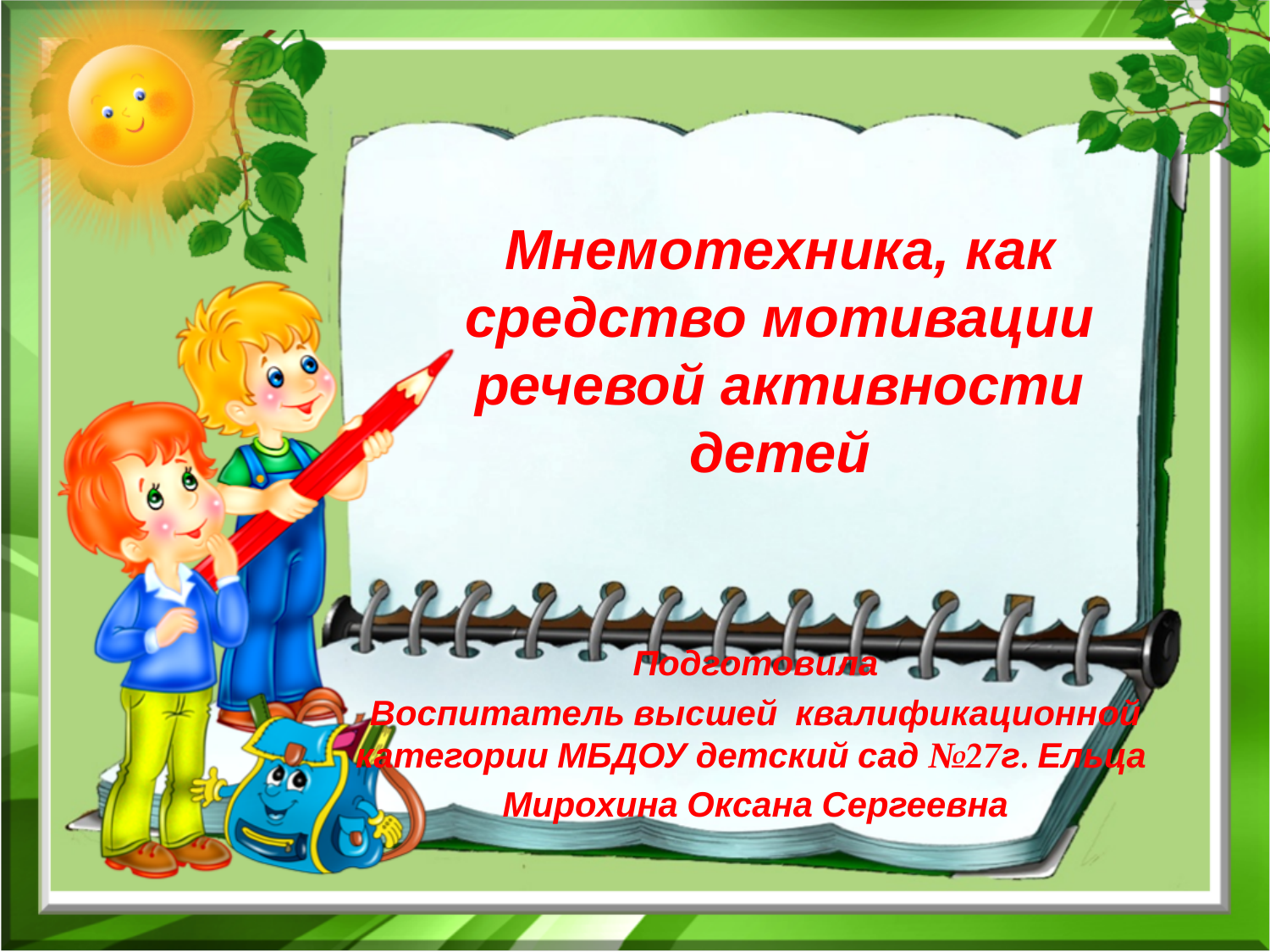

# Мнемотехника, как средство мотивации речевой активности детей

Подготовила
Воспитатель высшей  квалификационной категории МБДОУ детский сад №27г. Ельца
Мирохина Оксана Сергеевна